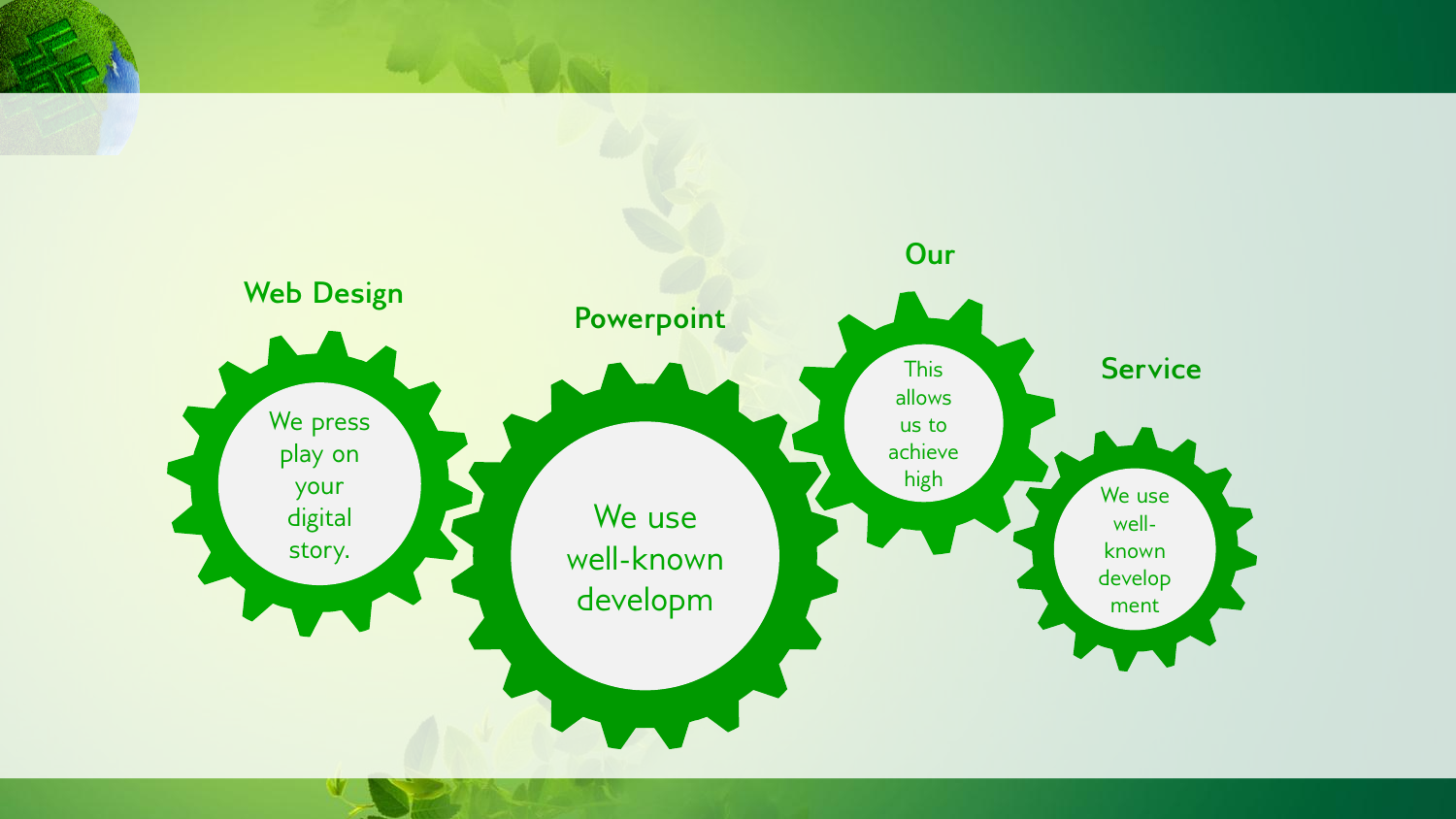

#
Our
Web Design
Powerpoint

This allows us to achieve high

We press play on your digital story.
Service

We use well-known developm

We use well-known development